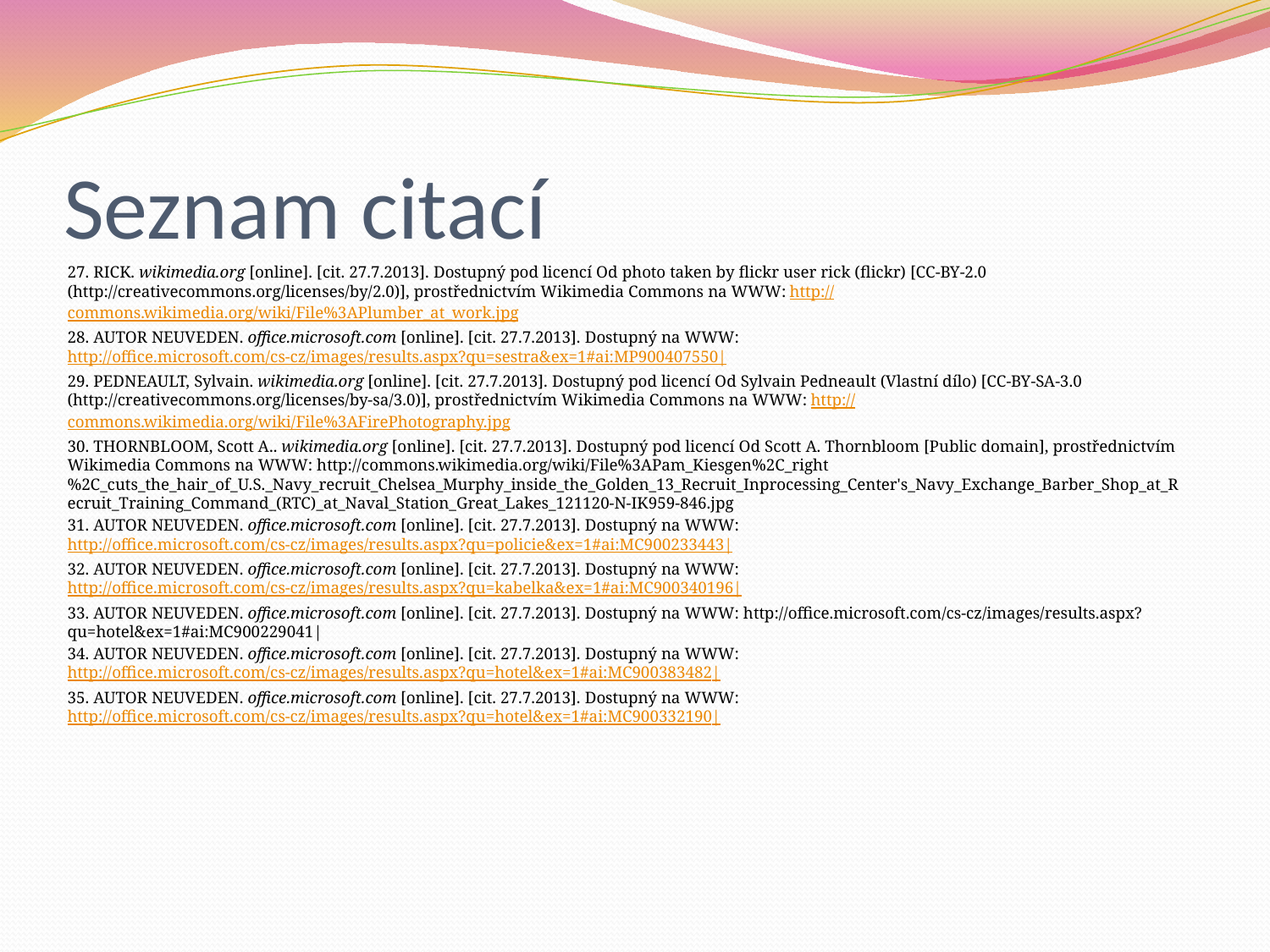

# Seznam citací
27. RICK. wikimedia.org [online]. [cit. 27.7.2013]. Dostupný pod licencí Od photo taken by flickr user rick (flickr) [CC-BY-2.0 (http://creativecommons.org/licenses/by/2.0)], prostřednictvím Wikimedia Commons na WWW: http://commons.wikimedia.org/wiki/File%3APlumber_at_work.jpg
28. AUTOR NEUVEDEN. office.microsoft.com [online]. [cit. 27.7.2013]. Dostupný na WWW: http://office.microsoft.com/cs-cz/images/results.aspx?qu=sestra&ex=1#ai:MP900407550|
29. PEDNEAULT, Sylvain. wikimedia.org [online]. [cit. 27.7.2013]. Dostupný pod licencí Od Sylvain Pedneault (Vlastní dílo) [CC-BY-SA-3.0 (http://creativecommons.org/licenses/by-sa/3.0)], prostřednictvím Wikimedia Commons na WWW: http://commons.wikimedia.org/wiki/File%3AFirePhotography.jpg
30. THORNBLOOM, Scott A.. wikimedia.org [online]. [cit. 27.7.2013]. Dostupný pod licencí Od Scott A. Thornbloom [Public domain], prostřednictvím Wikimedia Commons na WWW: http://commons.wikimedia.org/wiki/File%3APam_Kiesgen%2C_right%2C_cuts_the_hair_of_U.S._Navy_recruit_Chelsea_Murphy_inside_the_Golden_13_Recruit_Inprocessing_Center's_Navy_Exchange_Barber_Shop_at_Recruit_Training_Command_(RTC)_at_Naval_Station_Great_Lakes_121120-N-IK959-846.jpg
31. AUTOR NEUVEDEN. office.microsoft.com [online]. [cit. 27.7.2013]. Dostupný na WWW: http://office.microsoft.com/cs-cz/images/results.aspx?qu=policie&ex=1#ai:MC900233443|
32. AUTOR NEUVEDEN. office.microsoft.com [online]. [cit. 27.7.2013]. Dostupný na WWW: http://office.microsoft.com/cs-cz/images/results.aspx?qu=kabelka&ex=1#ai:MC900340196|
33. AUTOR NEUVEDEN. office.microsoft.com [online]. [cit. 27.7.2013]. Dostupný na WWW: http://office.microsoft.com/cs-cz/images/results.aspx?qu=hotel&ex=1#ai:MC900229041|
34. AUTOR NEUVEDEN. office.microsoft.com [online]. [cit. 27.7.2013]. Dostupný na WWW: http://office.microsoft.com/cs-cz/images/results.aspx?qu=hotel&ex=1#ai:MC900383482|
35. AUTOR NEUVEDEN. office.microsoft.com [online]. [cit. 27.7.2013]. Dostupný na WWW: http://office.microsoft.com/cs-cz/images/results.aspx?qu=hotel&ex=1#ai:MC900332190|